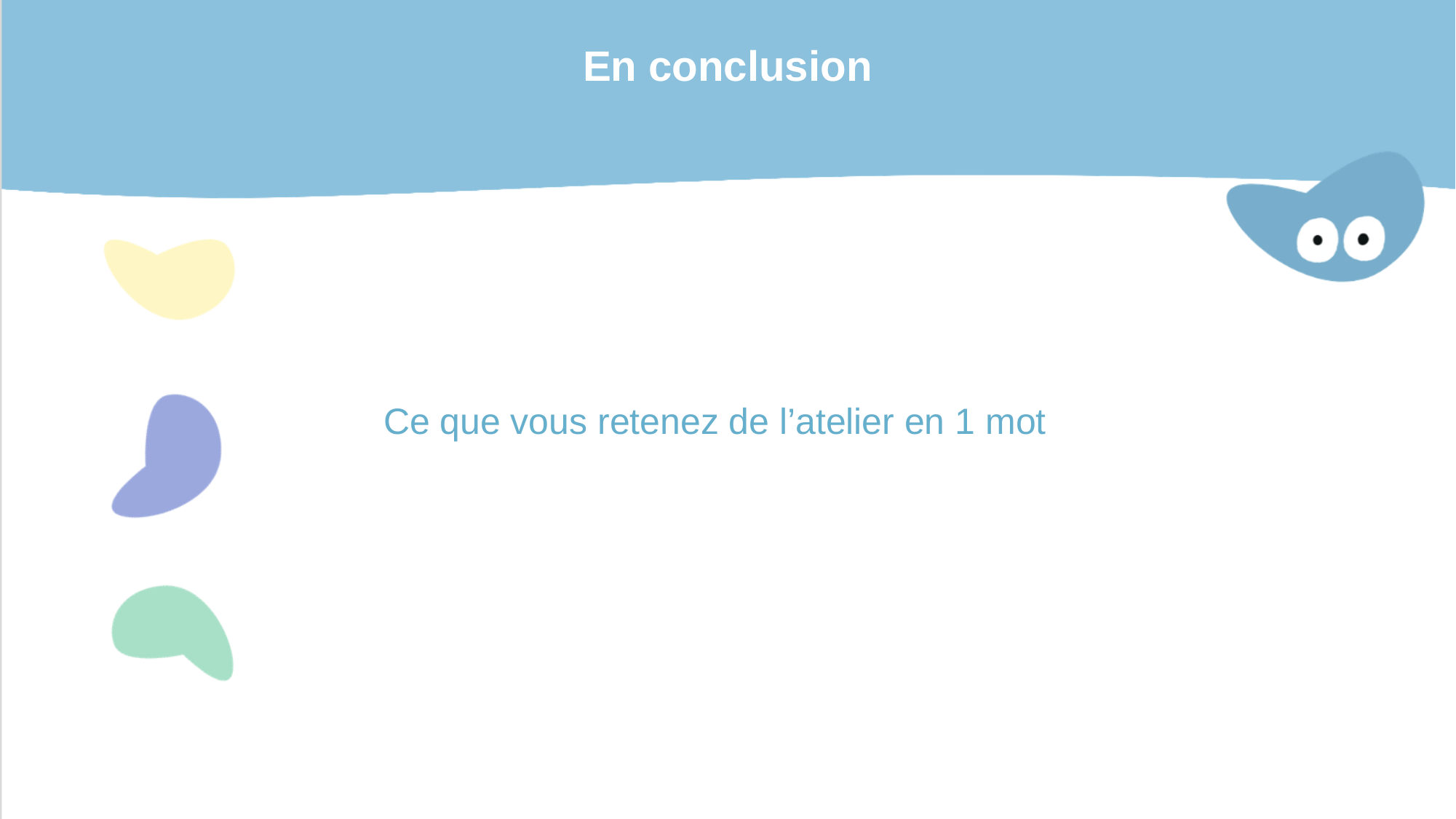

En conclusion
Ce que vous retenez de l’atelier en 1 mot